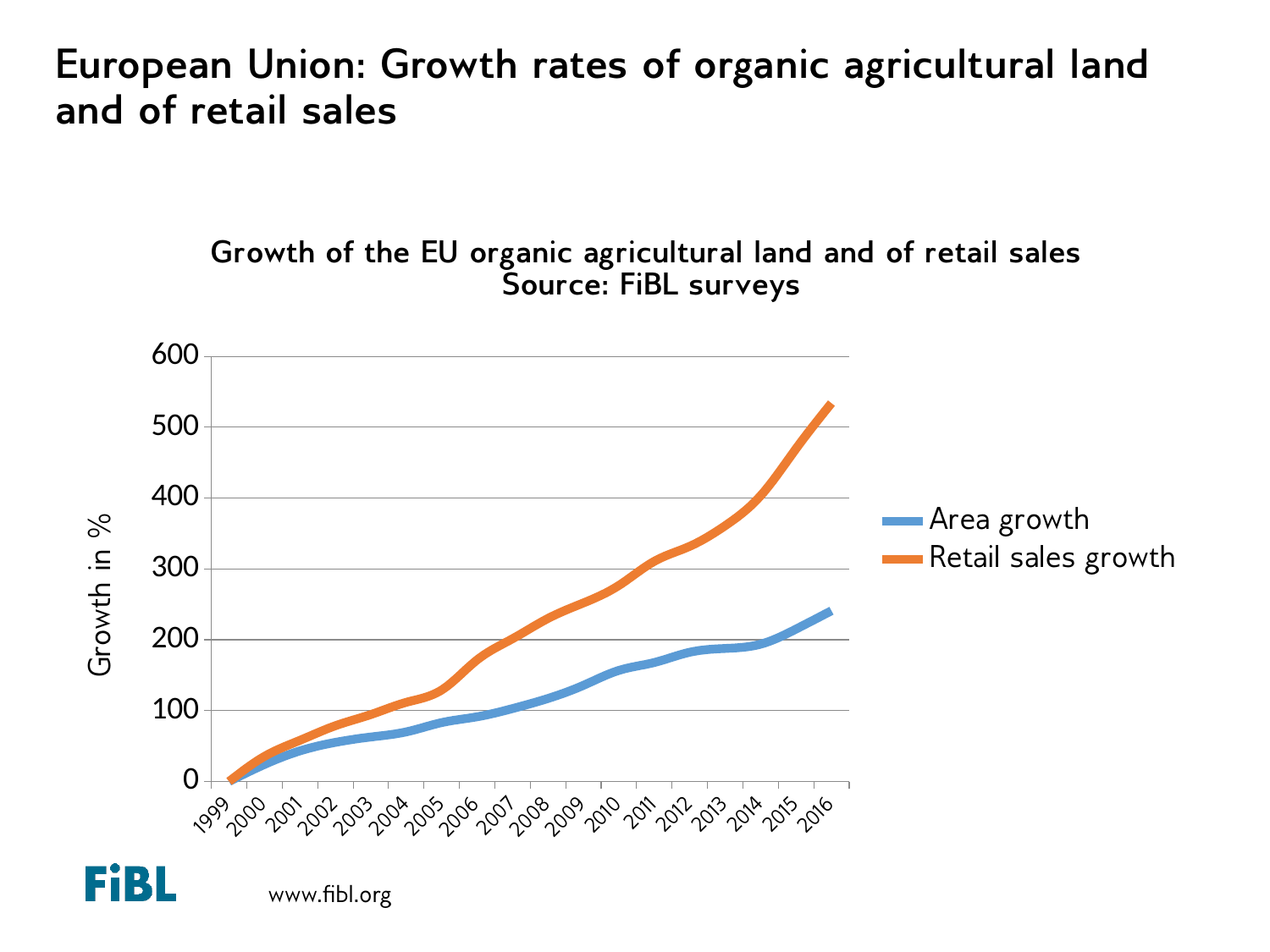

# European Union: Growth rates of organic agricultural land and of retail sales

### Chart: Growth of the EU organic agricultural land and of retail sales
Source: FiBL surveys

| Category | Area growth | Retail sales growth |
|---|---|---|
| 1999 | 0.0 | 0.0 |
| 2000 | 24.044106766605992 | 35.44698544698545 |
| 2001 | 43.16727582685874 | 58.066528066528065 |
| 2002 | 55.163321958245405 | 78.66735966735968 |
| 2003 | 62.739626208324324 | 94.4276916839917 |
| 2004 | 69.96154906792944 | 111.66486486486485 |
| 2005 | 83.08044866661126 | 129.12383669438668 |
| 2006 | 91.26541239296961 | 171.5843262162162 |
| 2007 | 102.8834518511874 | 201.4359543035343 |
| 2008 | 117.12841312683159 | 230.07984218295223 |
| 2009 | 135.66485812150765 | 251.96065696465695 |
| 2010 | 156.71144257403432 | 276.61363960498966 |
| 2011 | 167.86748894848944 | 310.66081449064455 |
| 2012 | 182.33837662135267 | 331.8418877338878 |
| 2013 | 187.70136627313656 | 360.9790341372141 |
| 2014 | 193.73540034461524 | 403.24922783783774 |
| 2015 | 215.01391796175272 | 469.6182232548855 |
| 2016 | 240.92577530580496 | 533.991233608316 |